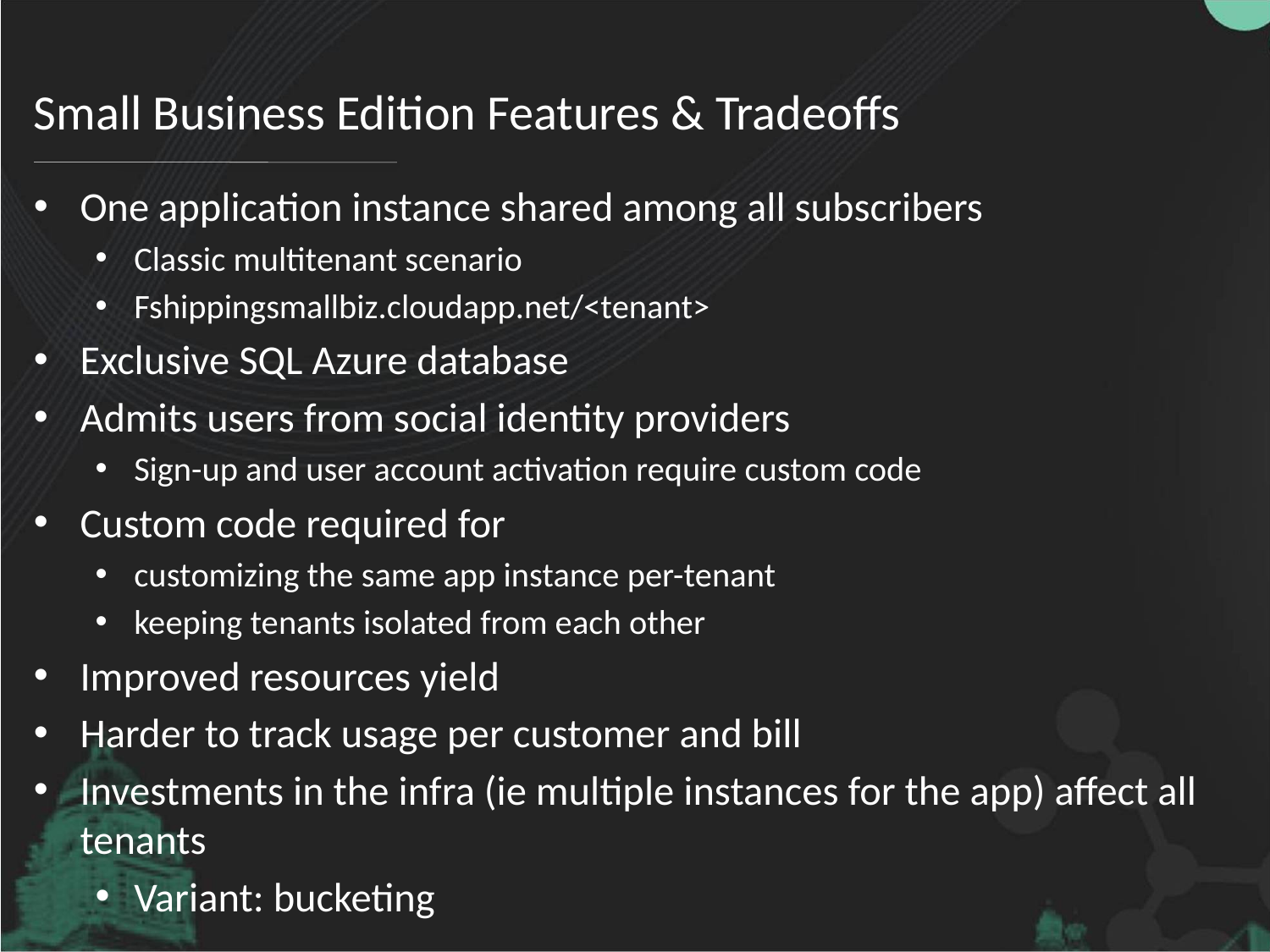

# Small Business Edition Features & Tradeoffs
One application instance shared among all subscribers
Classic multitenant scenario
Fshippingsmallbiz.cloudapp.net/<tenant>
Exclusive SQL Azure database
Admits users from social identity providers
Sign-up and user account activation require custom code
Custom code required for
customizing the same app instance per-tenant
keeping tenants isolated from each other
Improved resources yield
Harder to track usage per customer and bill
Investments in the infra (ie multiple instances for the app) affect all tenants
Variant: bucketing